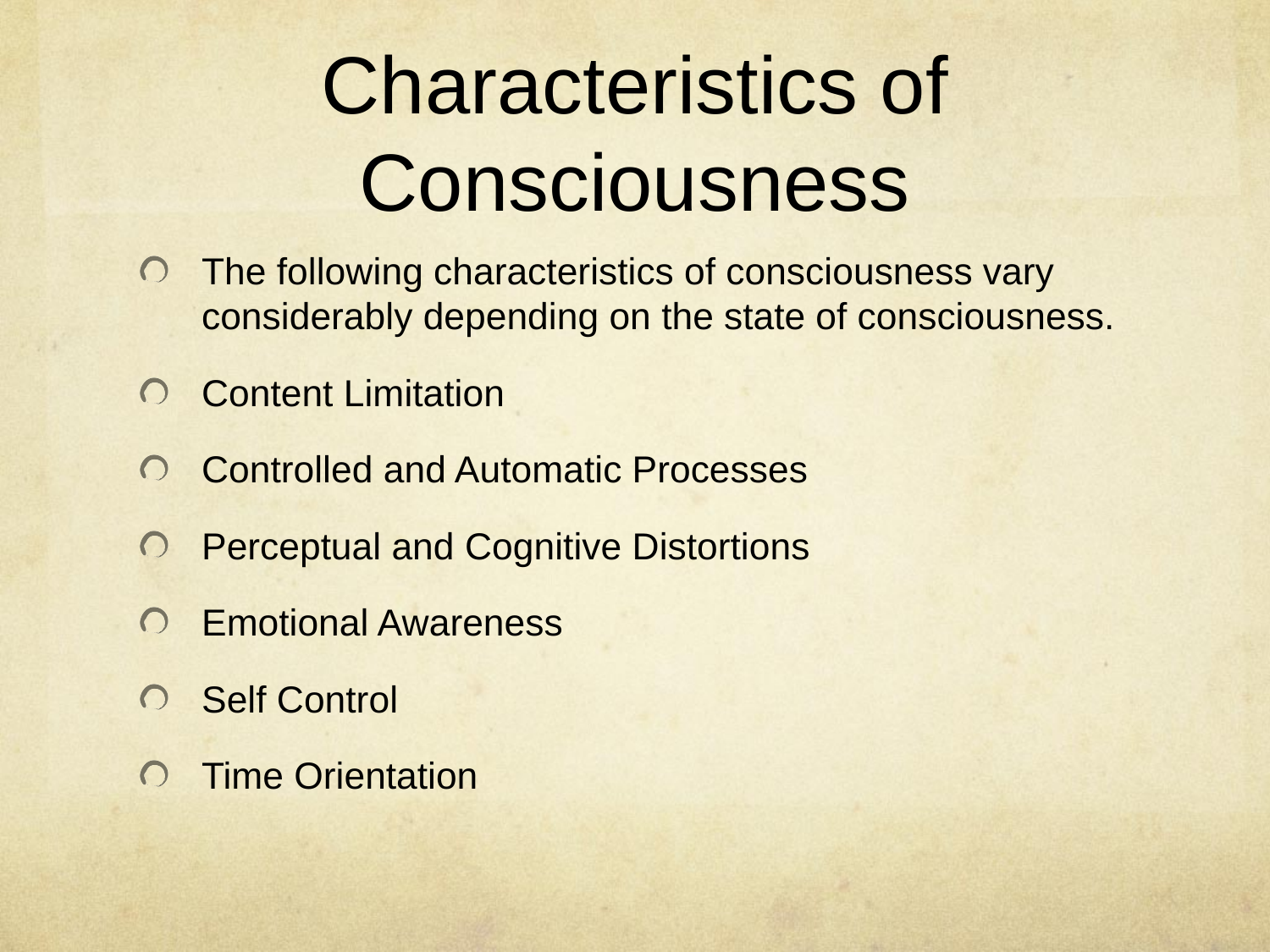

# Characteristics of Consciousness
The following characteristics of consciousness vary considerably depending on the state of consciousness.
Content Limitation
Controlled and Automatic Processes
Perceptual and Cognitive Distortions
Emotional Awareness
Self Control
Time Orientation